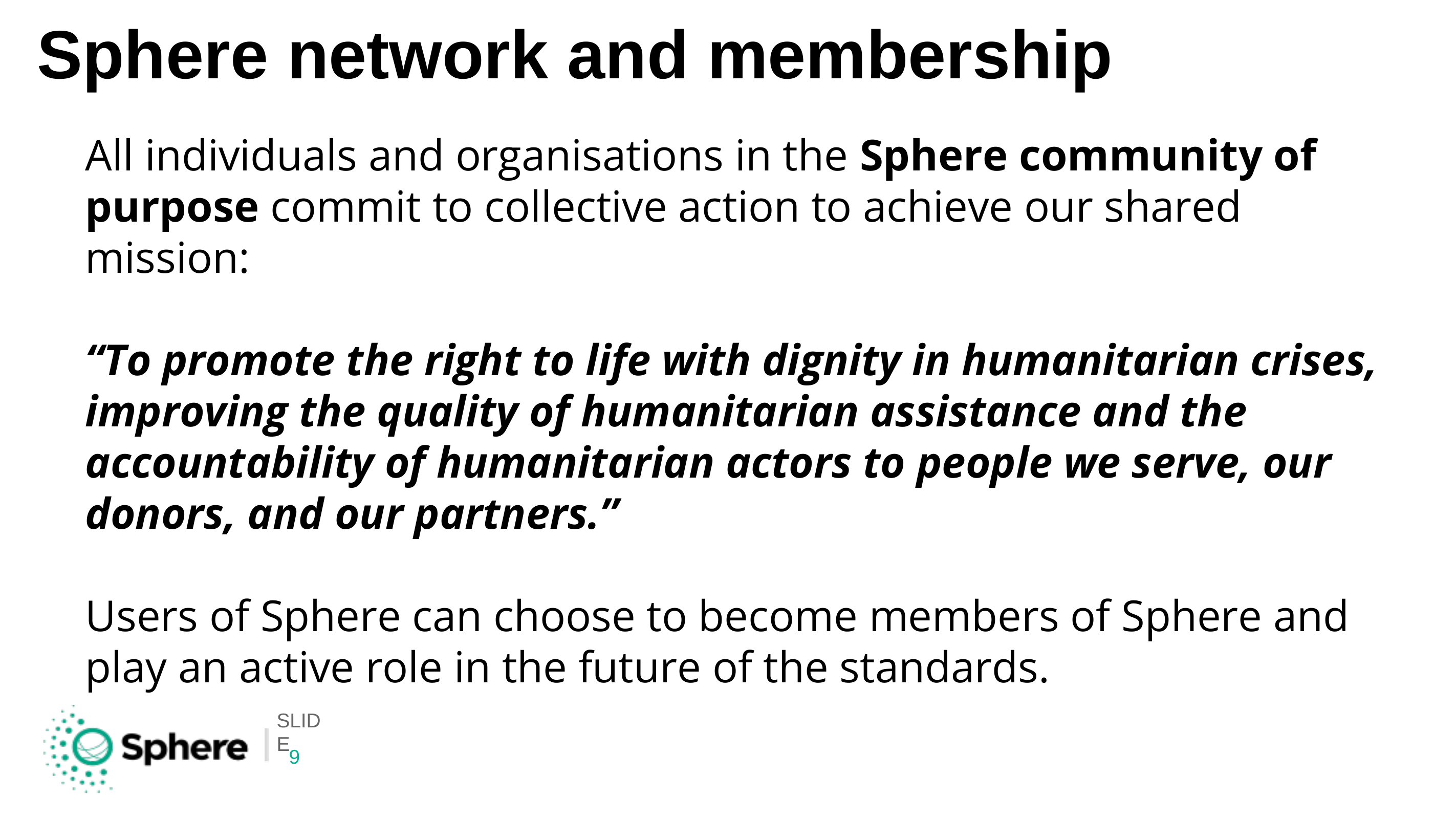

# Sphere network and membership
All individuals and organisations in the Sphere community of purpose commit to collective action to achieve our shared mission:

“To promote the right to life with dignity in humanitarian crises, improving the quality of humanitarian assistance and the accountability of humanitarian actors to people we serve, our donors, and our partners.”

Users of Sphere can choose to become members of Sphere and play an active role in the future of the standards.
9